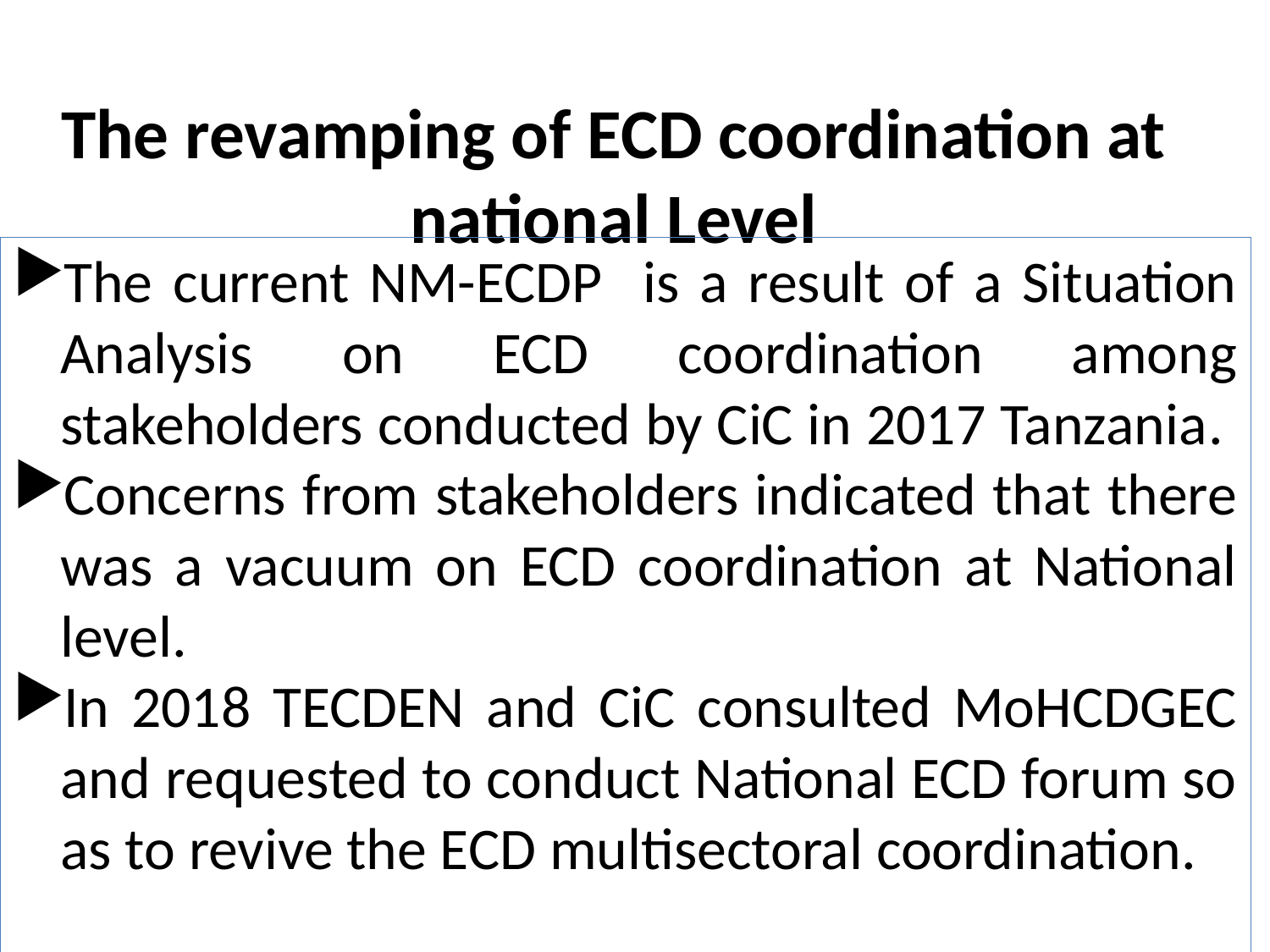

# The revamping of ECD coordination at national Level
The current NM-ECDP  is a result of a Situation Analysis on ECD coordination among stakeholders conducted by CiC in 2017 Tanzania.
Concerns from stakeholders indicated that there was a vacuum on ECD coordination at National level.
In 2018 TECDEN and CiC consulted MoHCDGEC and requested to conduct National ECD forum so as to revive the ECD multisectoral coordination.